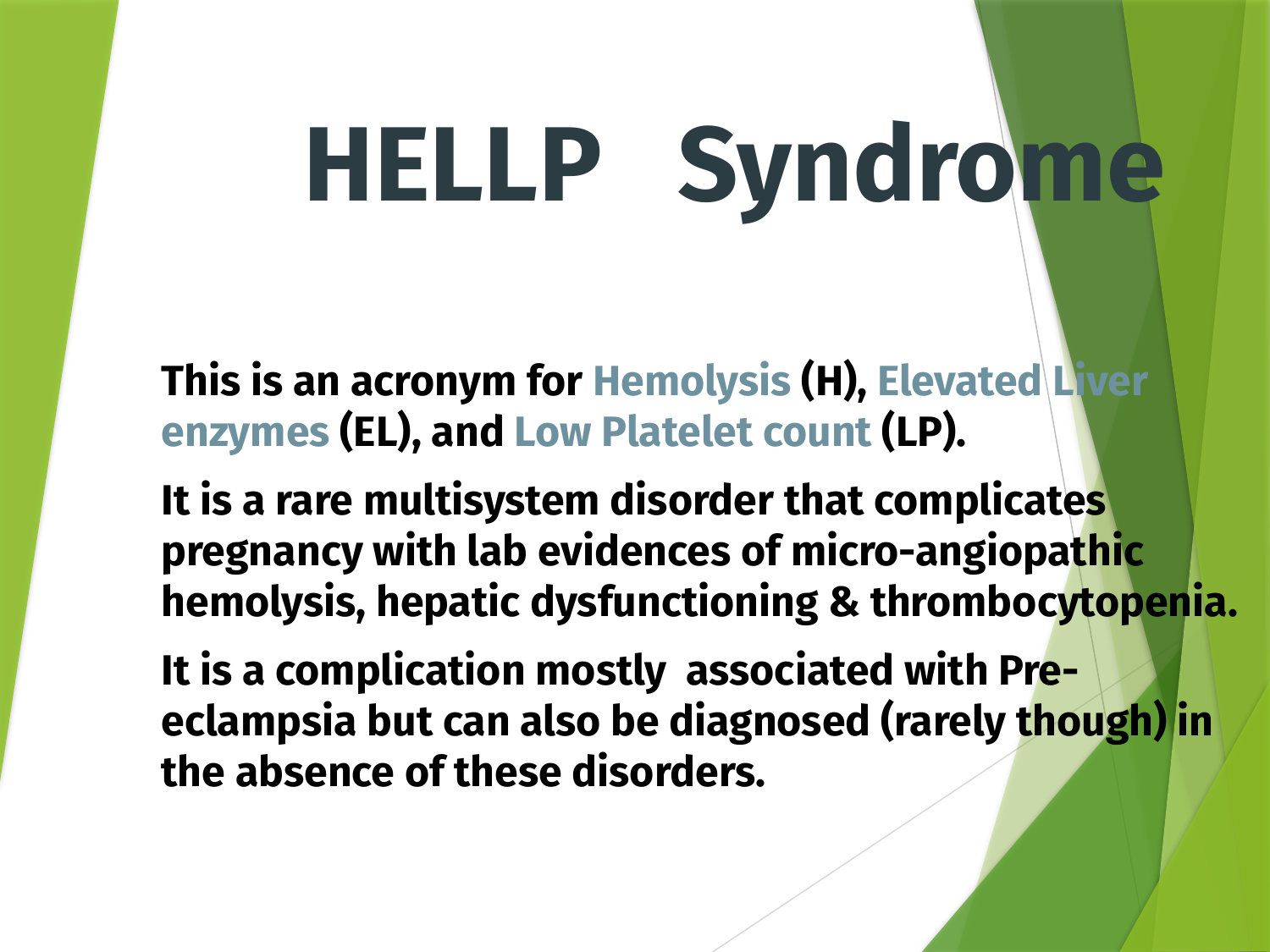

# HELLP   Syndrome
This is an acronym for Hemolysis (H), Elevated Liver enzymes (EL), and Low Platelet count (LP).
It is a rare multisystem disorder that complicates pregnancy with lab evidences of micro-angiopathic hemolysis, hepatic dysfunctioning & thrombocytopenia.
It is a complication mostly  associated with Pre-eclampsia but can also be diagnosed (rarely though) in the absence of these disorders.